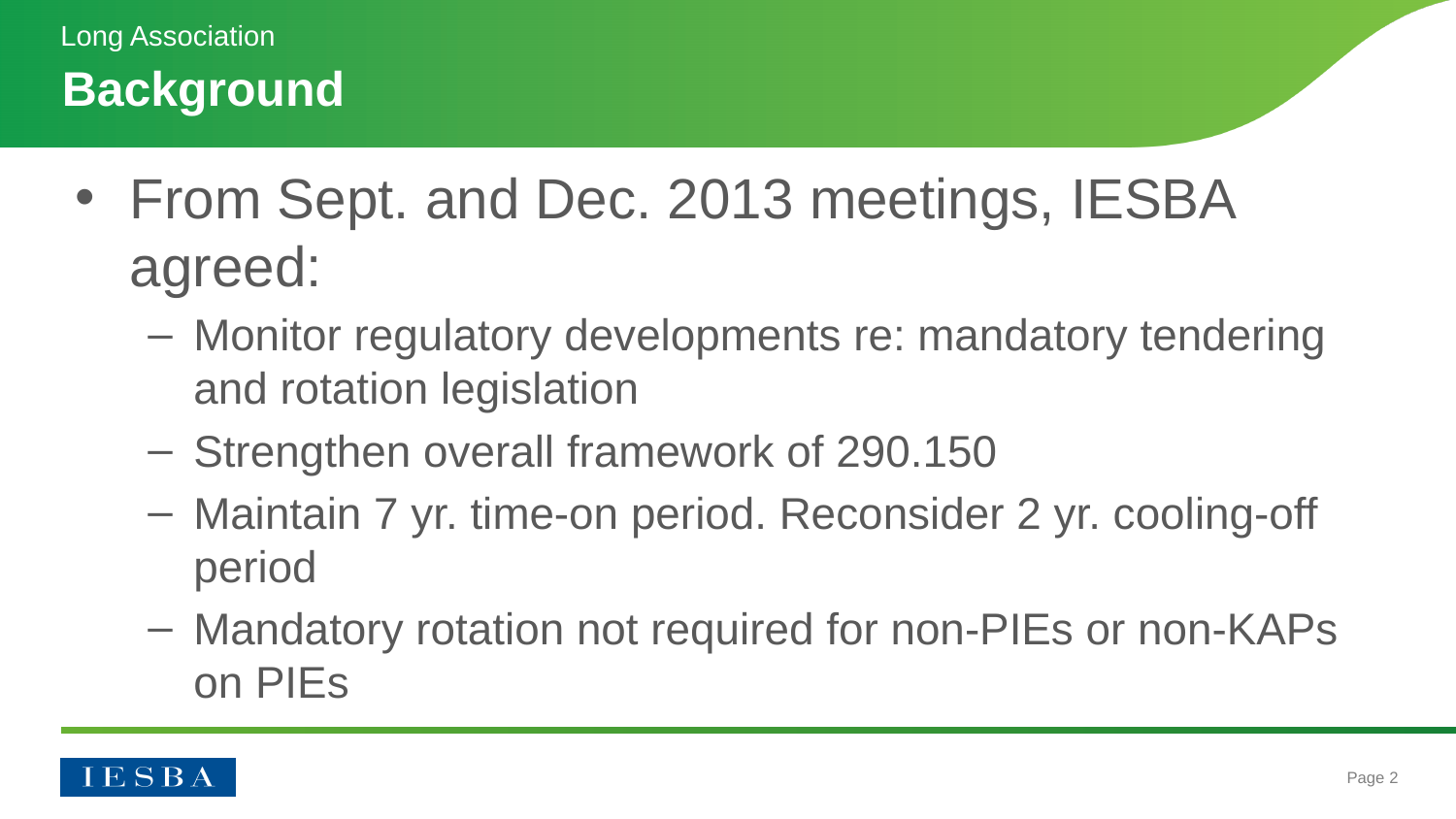

Long Association
# Background
From Sept. and Dec. 2013 meetings, IESBA agreed:
Monitor regulatory developments re: mandatory tendering and rotation legislation
Strengthen overall framework of 290.150
Maintain 7 yr. time-on period. Reconsider 2 yr. cooling-off period
Mandatory rotation not required for non-PIEs or non-KAPs on PIEs